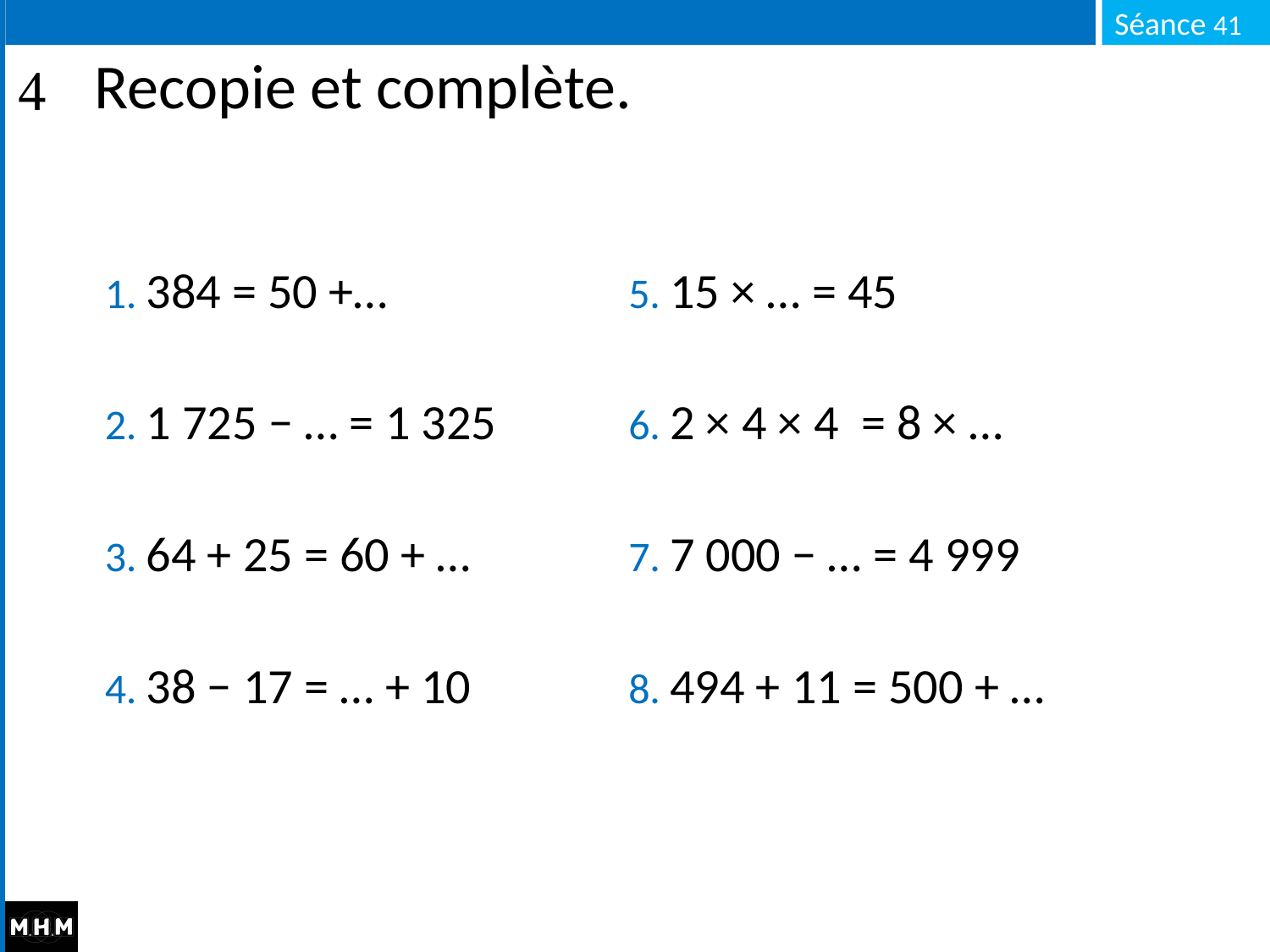

# Recopie et complète.
| 1. 384 = 50 +… | 5. 15 × … = 45 |
| --- | --- |
| 2. 1 725 − … = 1 325 | 6. 2 × 4 × 4 = 8 × … |
| 3. 64 + 25 = 60 + … | 7. 7 000 − … = 4 999 |
| 4. 38 − 17 = … + 10 | 8. 494 + 11 = 500 + … |